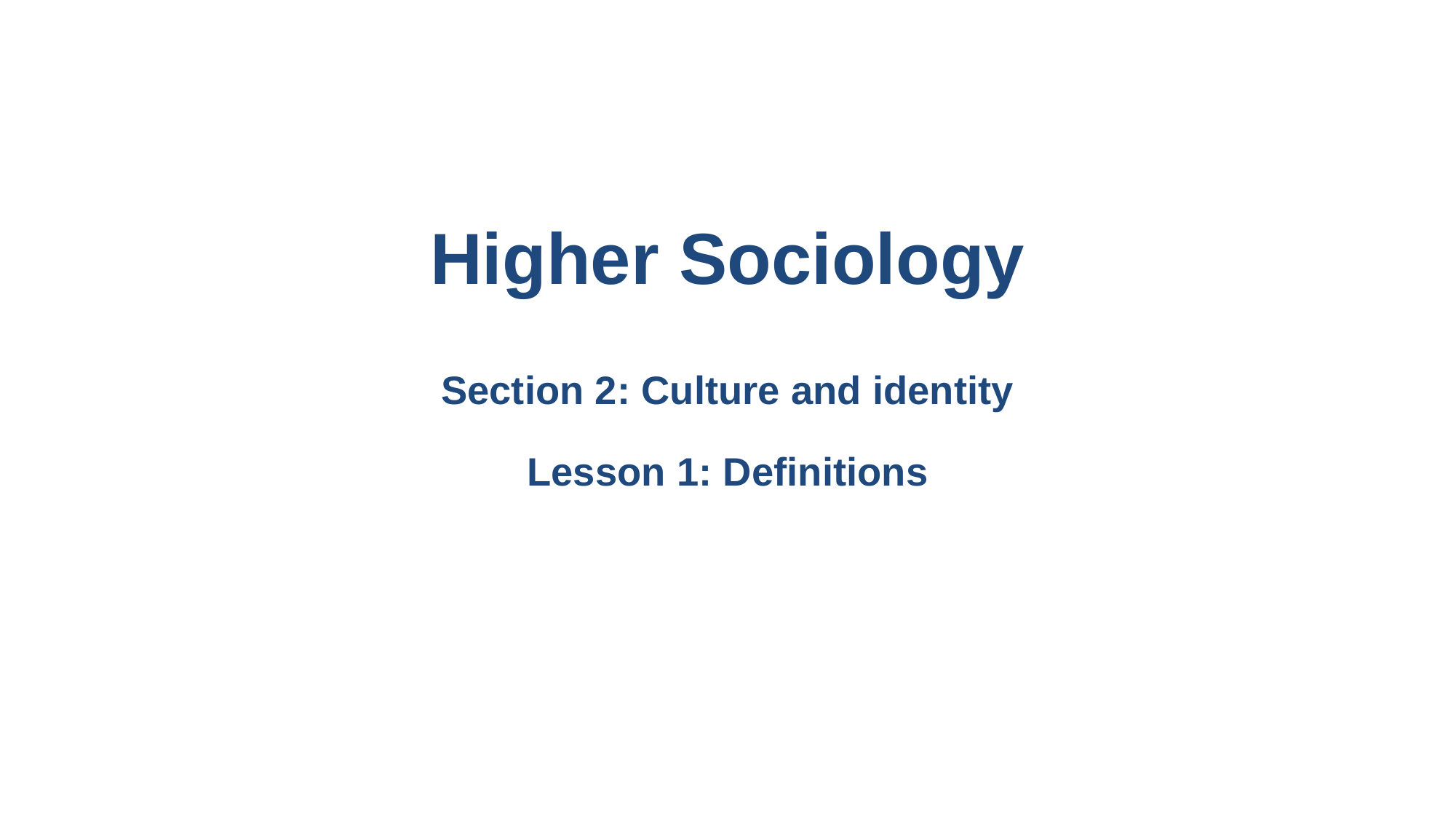

# Higher Sociology Section 2: Culture and identity Lesson 1: Definitions